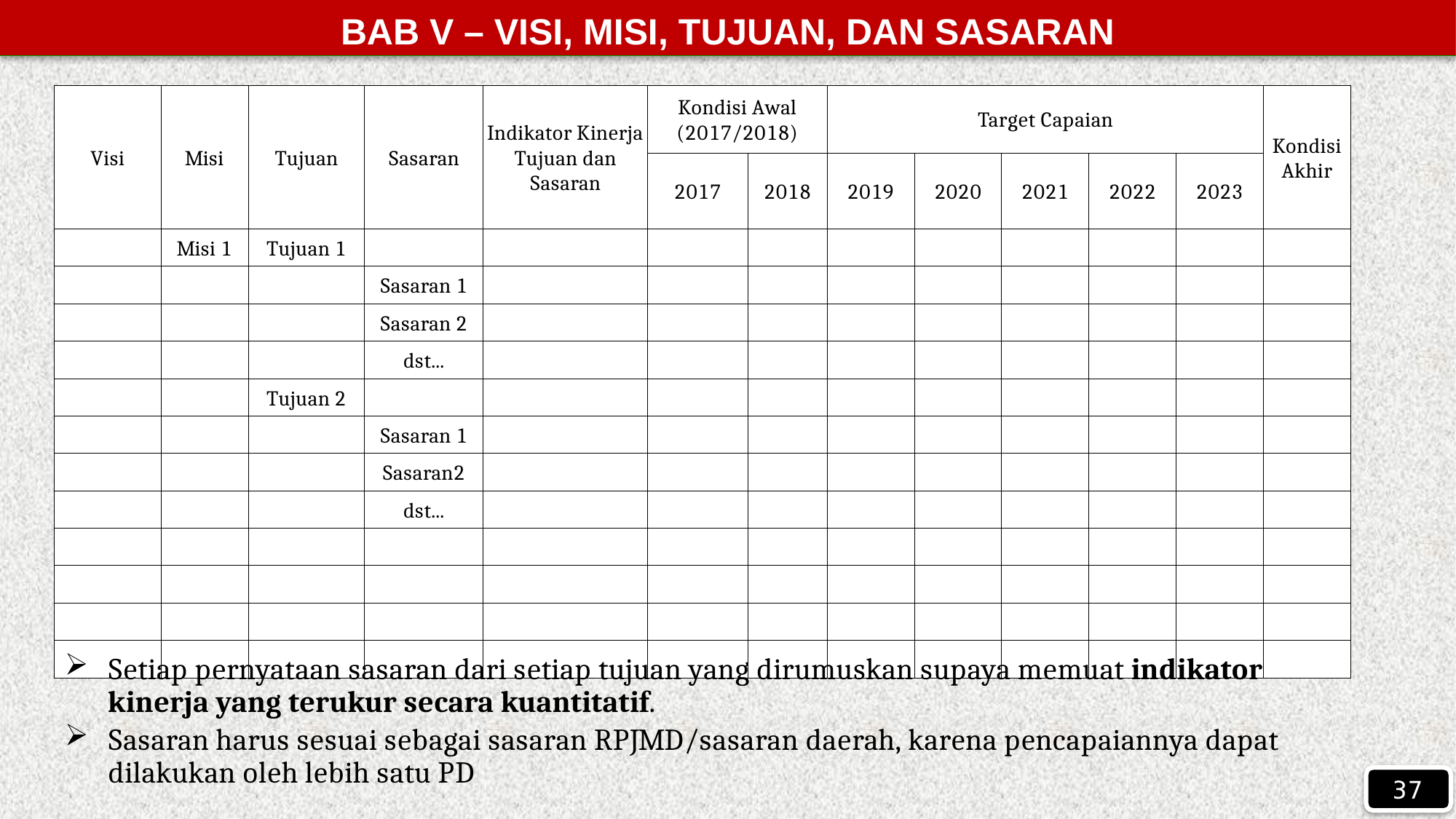

BAB V – VISI, MISI, TUJUAN, DAN SASARAN
| Visi | Misi | Tujuan | Sasaran | Indikator Kinerja Tujuan dan Sasaran | Kondisi Awal (2017/2018) |  | Target Capaian |  |  |  |  | Kondisi Akhir |
| --- | --- | --- | --- | --- | --- | --- | --- | --- | --- | --- | --- | --- |
|  |  |  |  |  | 2017 | 2018 | 2019 | 2020 | 2021 | 2022 | 2023 |  |
|  | Misi 1 | Tujuan 1 |  |  |  |  |  |  |  |  |  |  |
|  |  |  | Sasaran 1 |  |  |  |  |  |  |  |  |  |
|  |  |  | Sasaran 2 |  |  |  |  |  |  |  |  |  |
|  |  |  | dst... |  |  |  |  |  |  |  |  |  |
|  |  | Tujuan 2 |  |  |  |  |  |  |  |  |  |  |
|  |  |  | Sasaran 1 |  |  |  |  |  |  |  |  |  |
|  |  |  | Sasaran2 |  |  |  |  |  |  |  |  |  |
|  |  |  | dst... |  |  |  |  |  |  |  |  |  |
|  |  |  |  |  |  |  |  |  |  |  |  |  |
|  |  |  |  |  |  |  |  |  |  |  |  |  |
|  |  |  |  |  |  |  |  |  |  |  |  |  |
|  |  |  |  |  |  |  |  |  |  |  |  |  |
Setiap pernyataan sasaran dari setiap tujuan yang dirumuskan supaya memuat indikator kinerja yang terukur secara kuantitatif.
Sasaran harus sesuai sebagai sasaran RPJMD/sasaran daerah, karena pencapaiannya dapat dilakukan oleh lebih satu PD
37